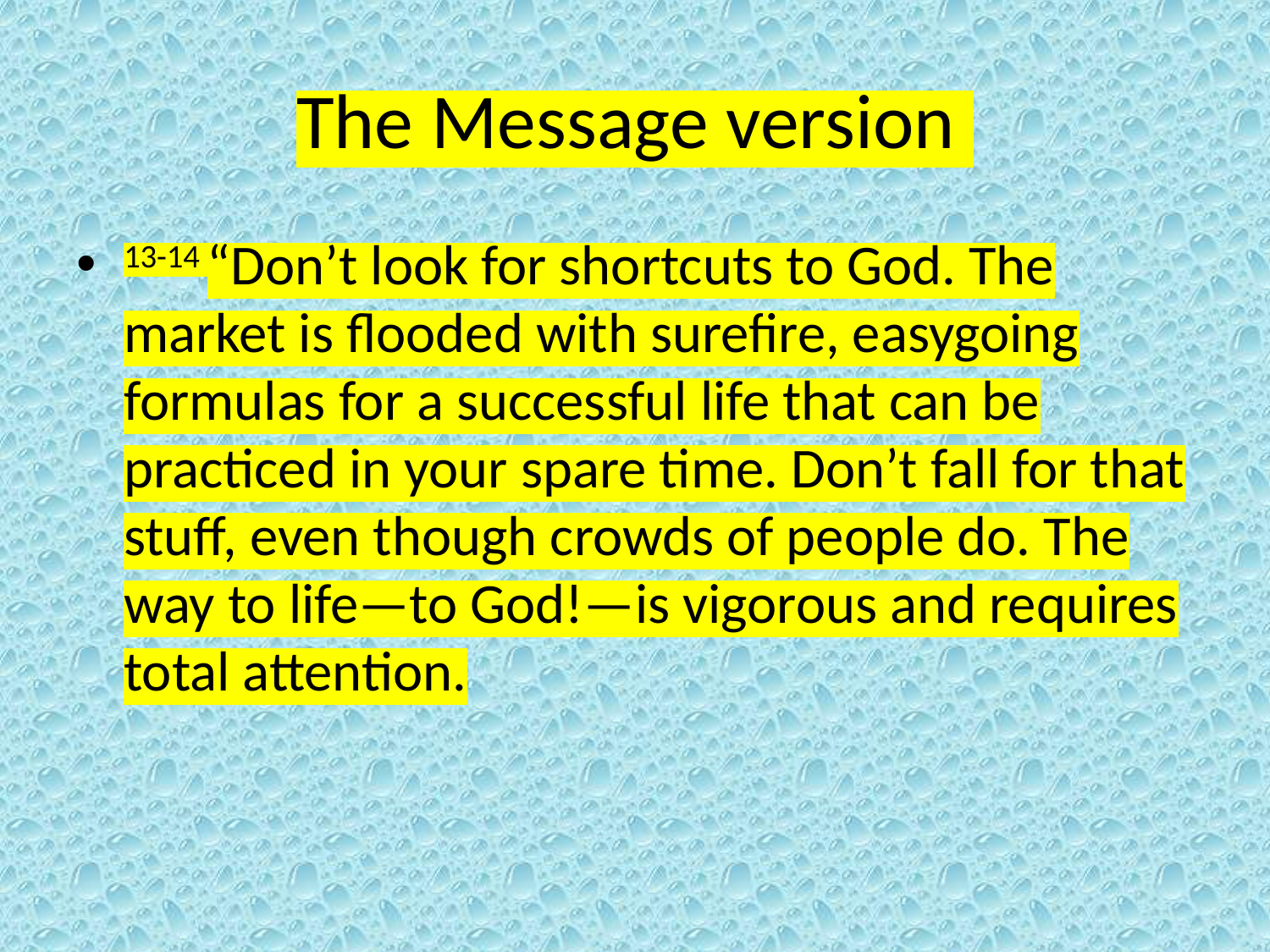

# The Message version
13-14 “Don’t look for shortcuts to God. The market is flooded with surefire, easygoing formulas for a successful life that can be practiced in your spare time. Don’t fall for that stuff, even though crowds of people do. The way to life—to God!—is vigorous and requires total attention.